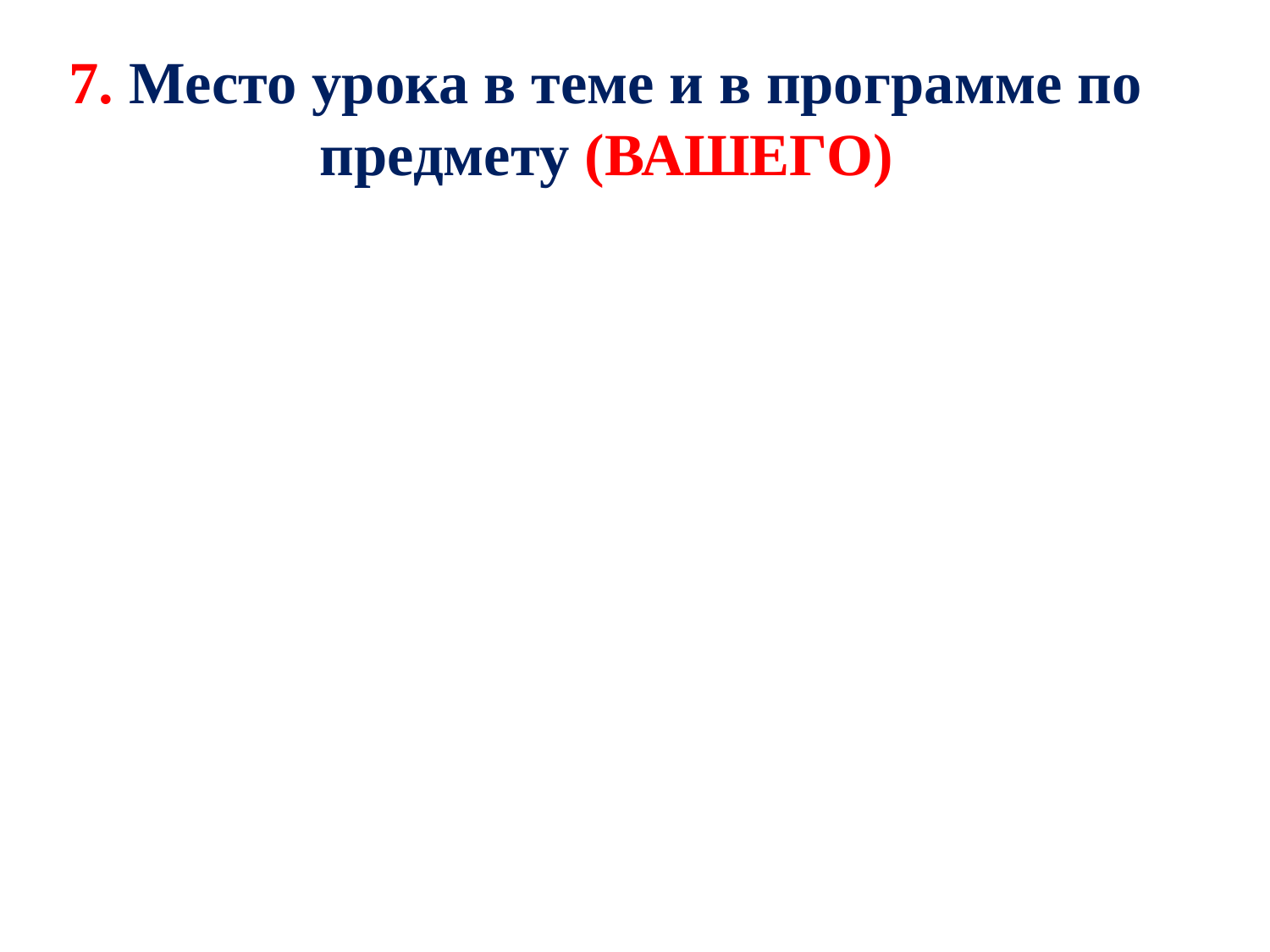

# 7. Место урока в теме и в программе по предмету (ВАШЕГО)